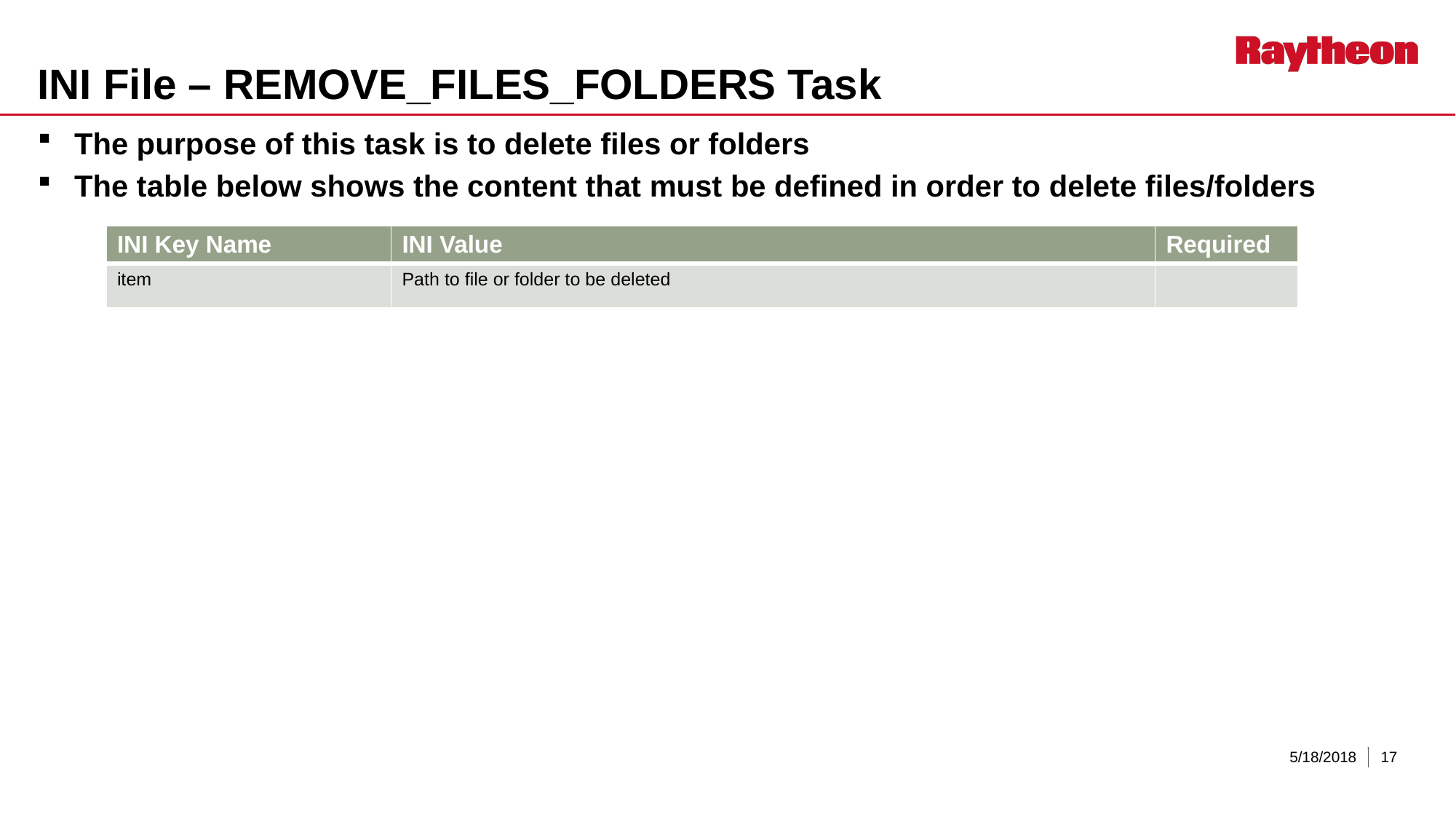

# INI File – REMOVE_FILES_FOLDERS Task
The purpose of this task is to delete files or folders
The table below shows the content that must be defined in order to delete files/folders
| INI Key Name | INI Value | Required |
| --- | --- | --- |
| item | Path to file or folder to be deleted |  |
5/18/2018
17